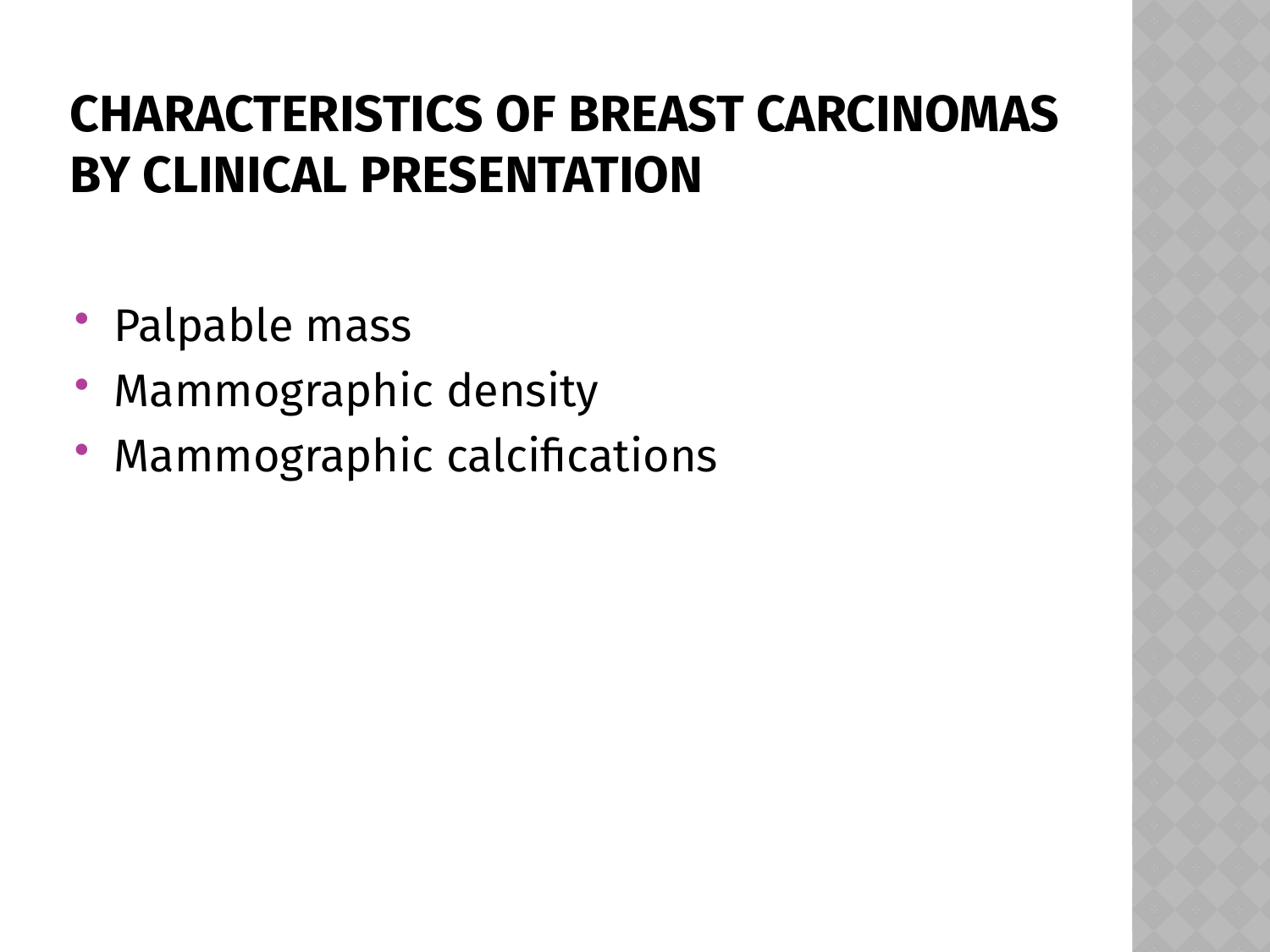

# Characteristics of Breast Carcinomas by Clinical Presentation

Palpable mass
Mammographic density
Mammographic calcifications